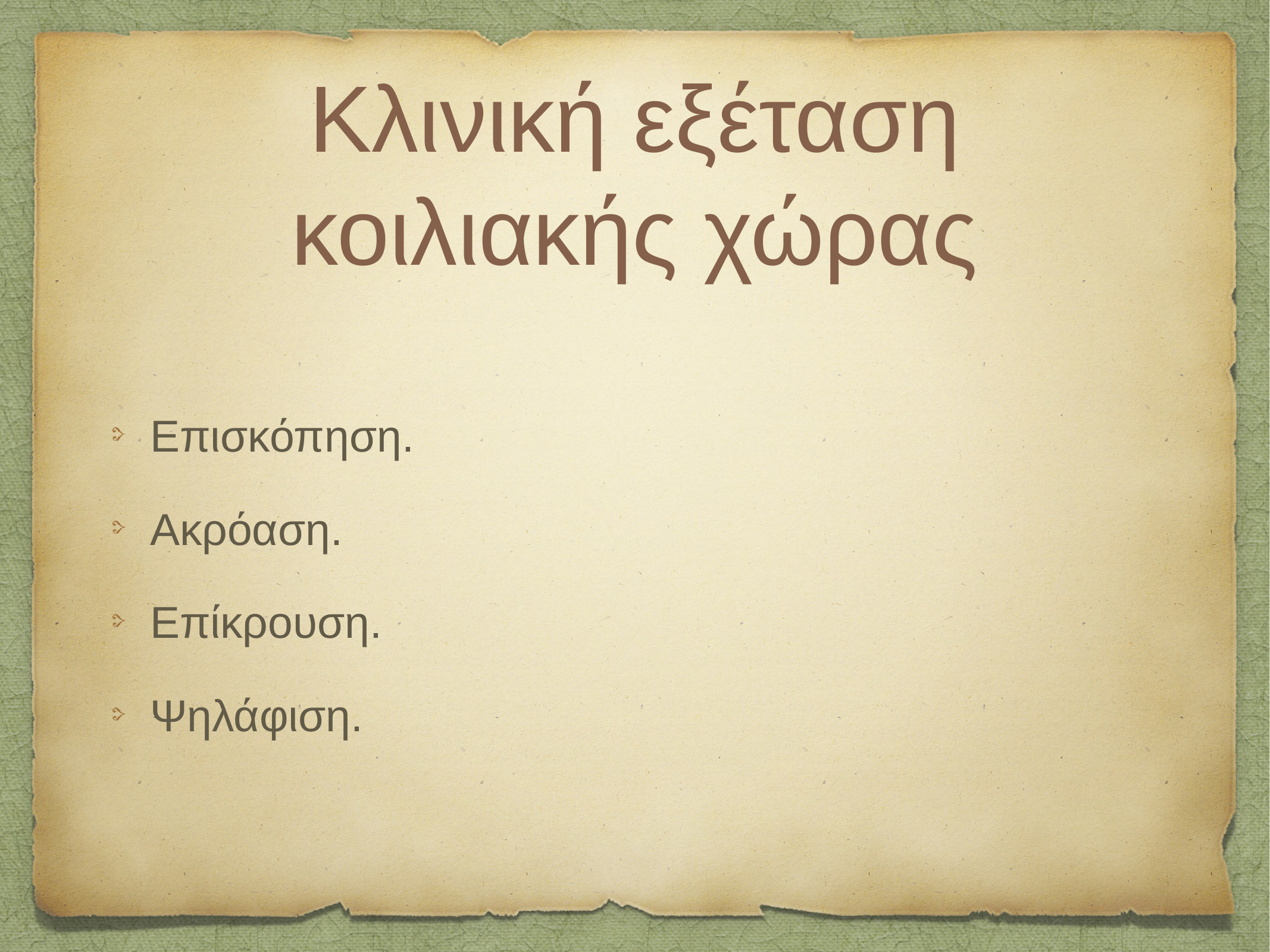

# Κλινική εξέταση κοιλιακής χώρας
Επισκόπηση.
Ακρόαση.
Επίκρουση.
Ψηλάφιση.